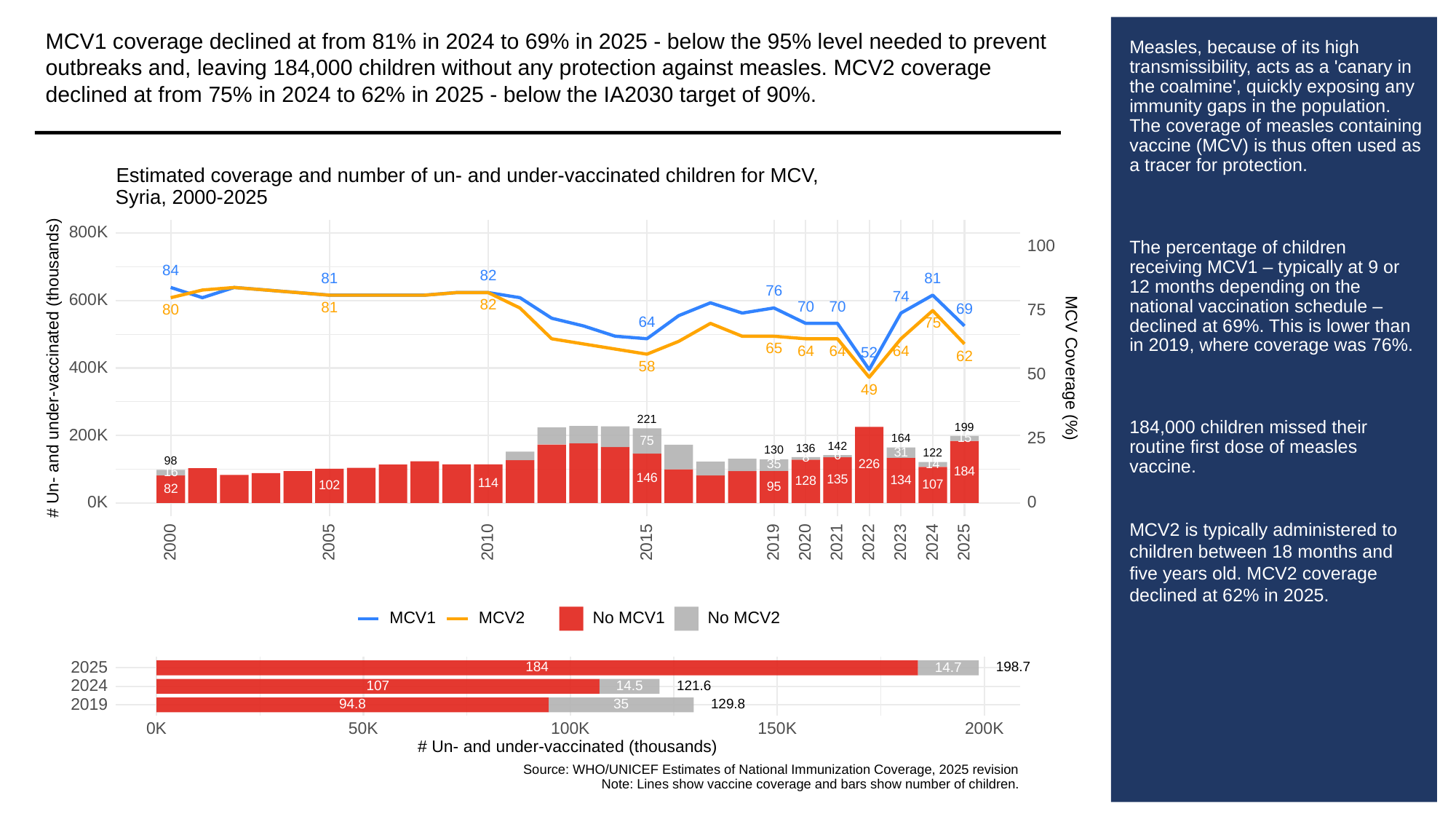

MCV1 coverage declined at from 81% in 2024 to 69% in 2025 - below the 95% level needed to prevent outbreaks and, leaving 184,000 children without any protection against measles. MCV2 coverage declined at from 75% in 2024 to 62% in 2025 - below the IA2030 target of 90%.
# Measles, because of its high transmissibility, acts as a 'canary in the coalmine', quickly exposing any immunity gaps in the population. The coverage of measles containing vaccine (MCV) is thus often used as a tracer for protection.

The percentage of children receiving MCV1 – typically at 9 or 12 months depending on the national vaccination schedule – declined at 69%. This is lower than in 2019, where coverage was 76%.

184,000 children missed their routine first dose of measles vaccine.

MCV2 is typically administered to children between 18 months and five years old. MCV2 coverage declined at 62% in 2025.

Estimated coverage and number of un- and under-vaccinated children for MCV,
Syria, 2000-2025

800K

100
84

82
81
81
76

74
600K
82

70
70
81
69
75
80
64
75

65
64
64
64
52
62
# Un- and under-vaccinated (thousands)
MCV Coverage (%)
58
400K

50
49

221
199

200K
25
15
164

75

142

136

130

31
122
6

8

98

14
226

35

184
16

146

135

134
128
114
107
102
95
82
0K
0

2023
2000
2005
2010
2015
2019
2020
2021
2022
2024
2025

MCV1
MCV2
No MCV1
No MCV2

2025
184
198.7
14.7

2024
107
14.5
121.6

2019
35
94.8
129.8

0K
50K
100K
150K
200K
# Un- and under-vaccinated (thousands)
Source: WHO/UNICEF Estimates of National Immunization Coverage, 2025 revision
Note: Lines show vaccine coverage and bars show number of children.